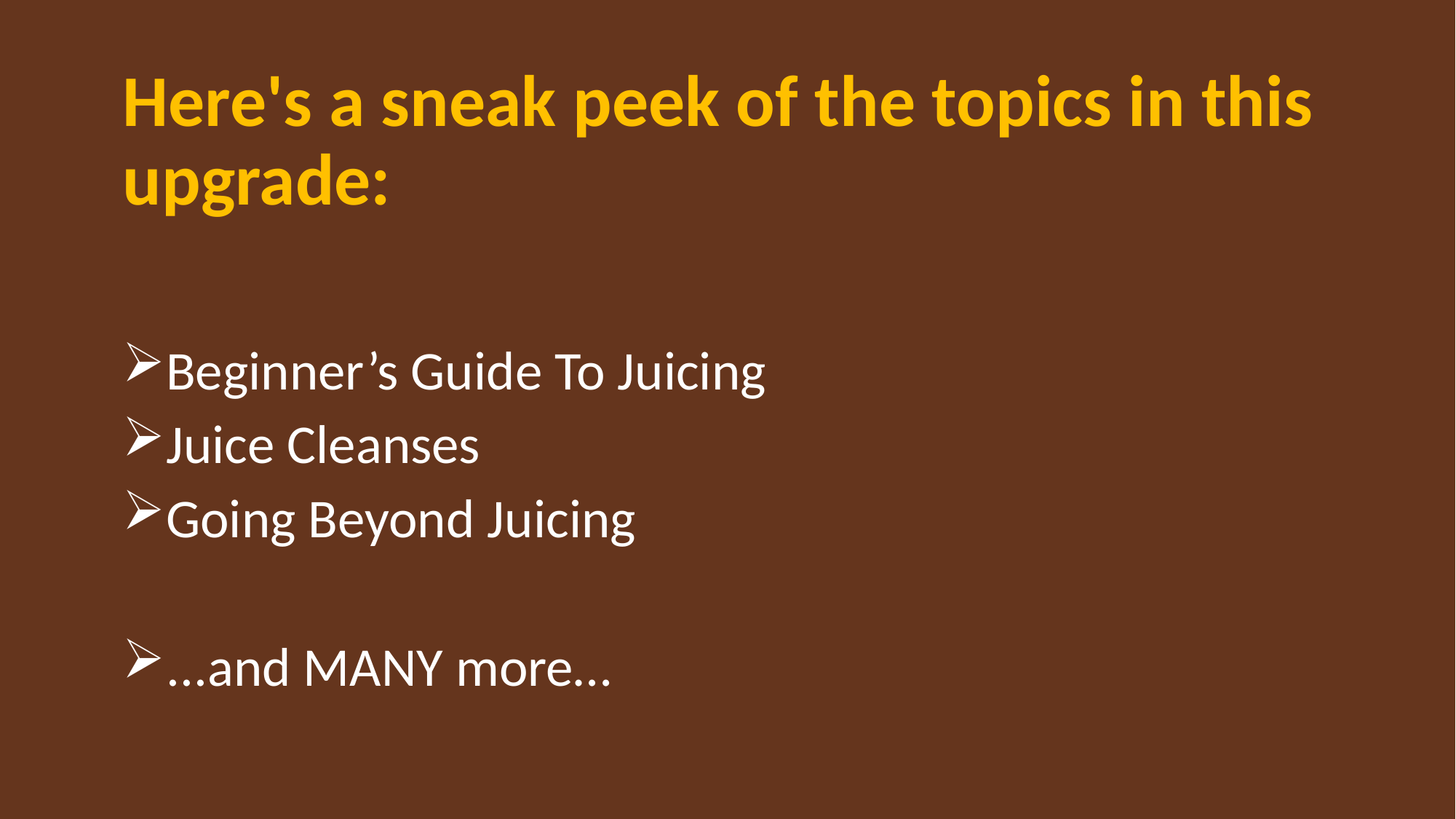

# Here's a sneak peek of the topics in this upgrade:
Beginner’s Guide To Juicing
Juice Cleanses
Going Beyond Juicing

...and MANY more…